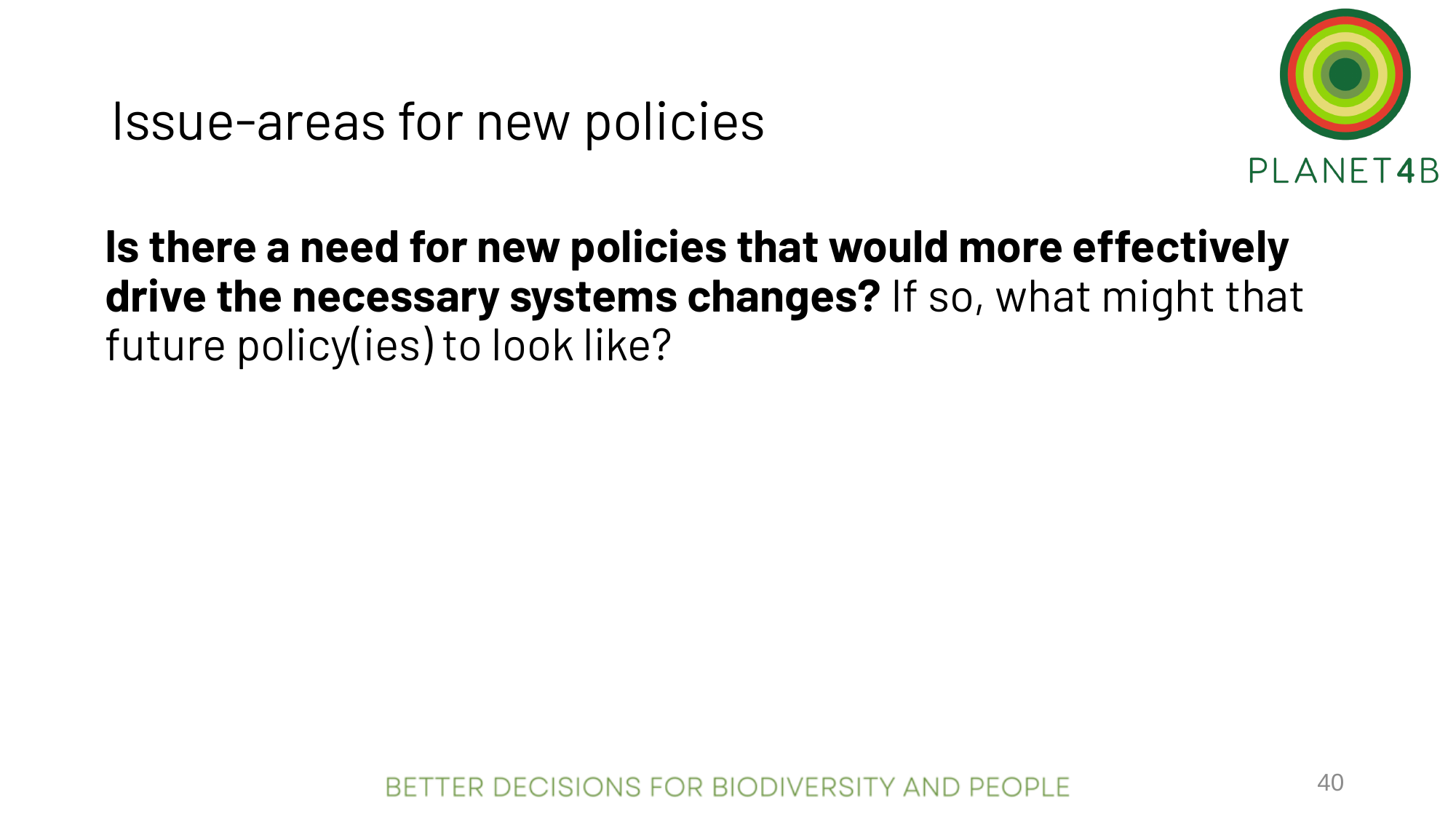

# Issue-areas for new policies
Is there a need for new policies that would more effectively drive the necessary systems changes? If so, what might that future policy(ies) to look like?

40